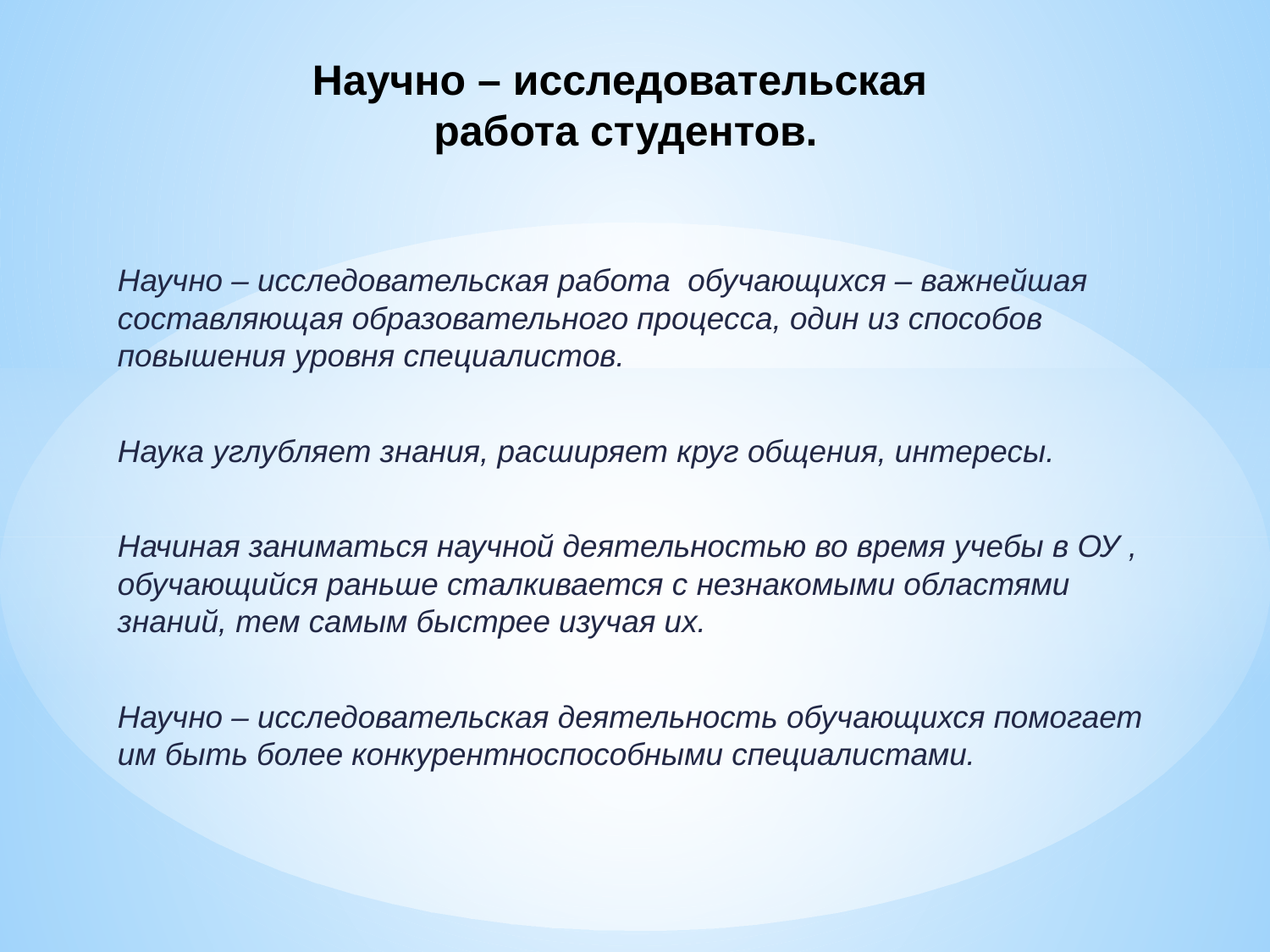

# Научно – исследовательская работа студентов.

Научно – исследовательская работа  обучающихся – важнейшая составляющая образовательного процесса, один из способов повышения уровня специалистов.

Наука углубляет знания, расширяет круг общения, интересы.

Начиная заниматься научной деятельностью во время учебы в ОУ , обучающийся раньше сталкивается с незнакомыми областями  знаний, тем самым быстрее изучая их.

Научно – исследовательская деятельность обучающихся помогает им быть более конкурентноспособными специалистами.